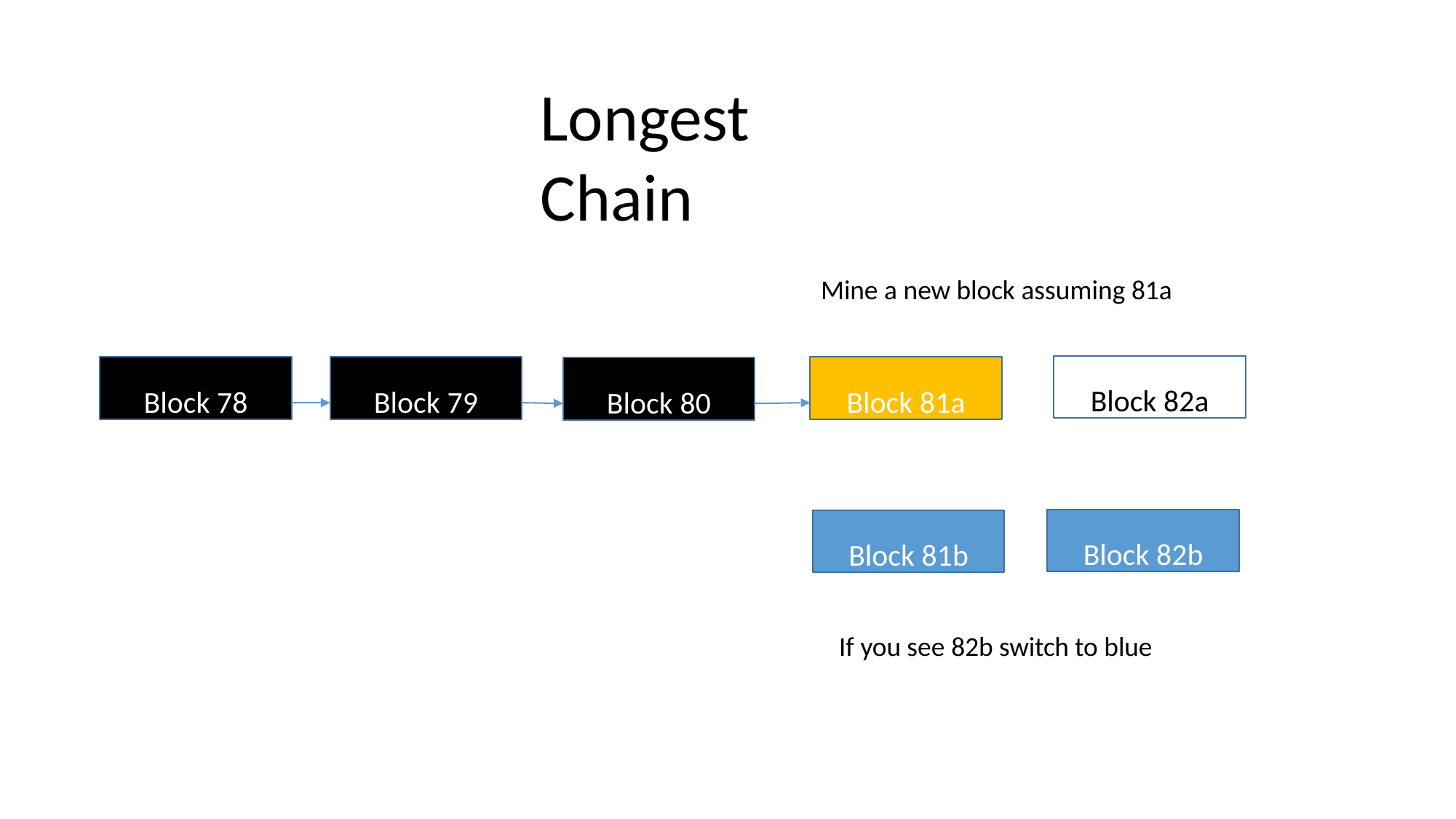

# Longest Chain
Mine a new block assuming 81a
Block 82a
Block 78
Block 79
Block 81a
Block 80

Block 82b
Block 81b
If you see 82b switch to blue